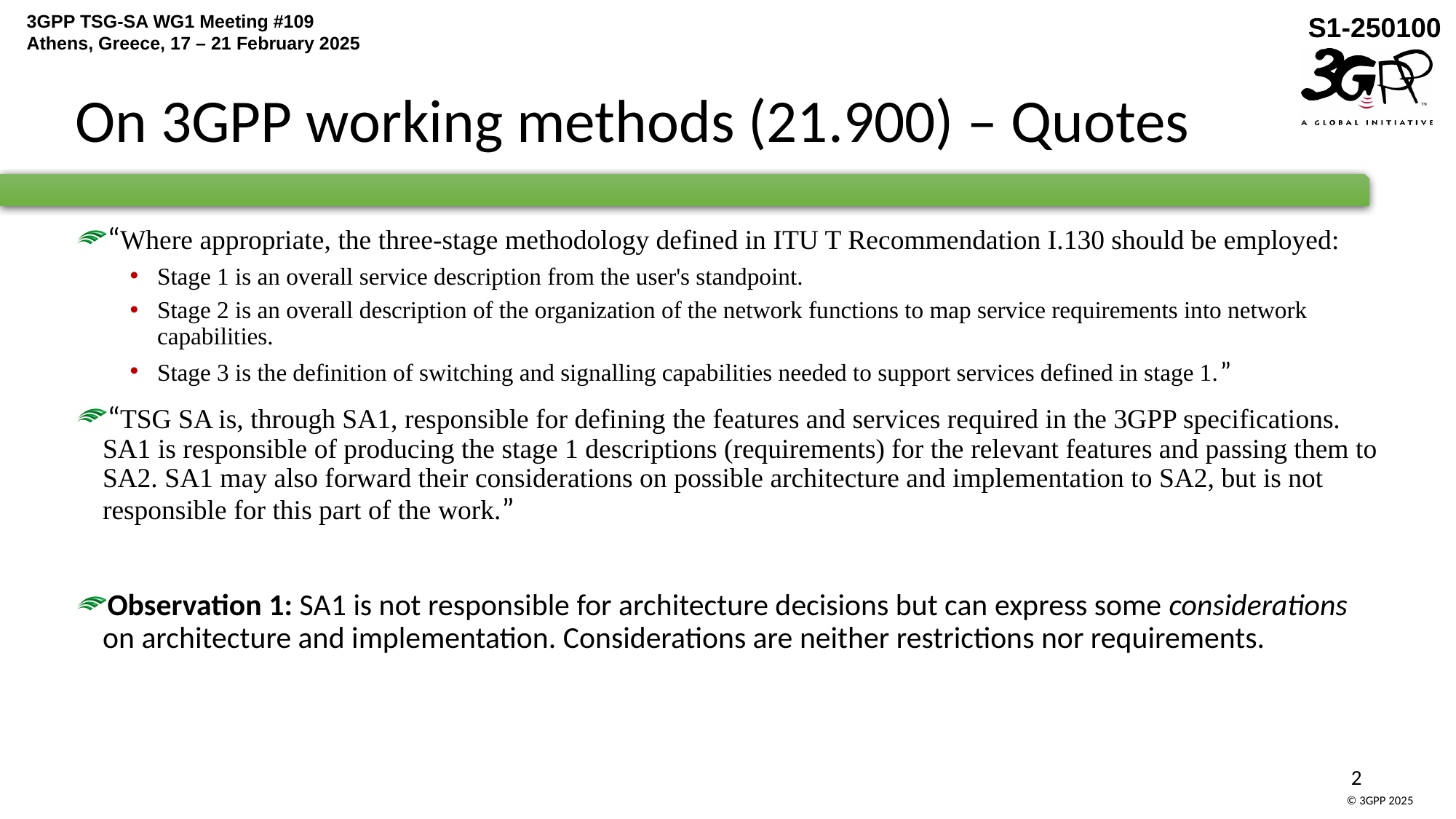

# On 3GPP working methods (21.900) – Quotes
“Where appropriate, the three-stage methodology defined in ITU T Recommendation I.130 should be employed:
Stage 1 is an overall service description from the user's standpoint.
Stage 2 is an overall description of the organization of the network functions to map service requirements into network capabilities.
Stage 3 is the definition of switching and signalling capabilities needed to support services defined in stage 1.”
“TSG SA is, through SA1, responsible for defining the features and services required in the 3GPP specifications. SA1 is responsible of producing the stage 1 descriptions (requirements) for the relevant features and passing them to SA2. SA1 may also forward their considerations on possible architecture and implementation to SA2, but is not responsible for this part of the work.”

Observation 1: SA1 is not responsible for architecture decisions but can express some considerations on architecture and implementation. Considerations are neither restrictions nor requirements.